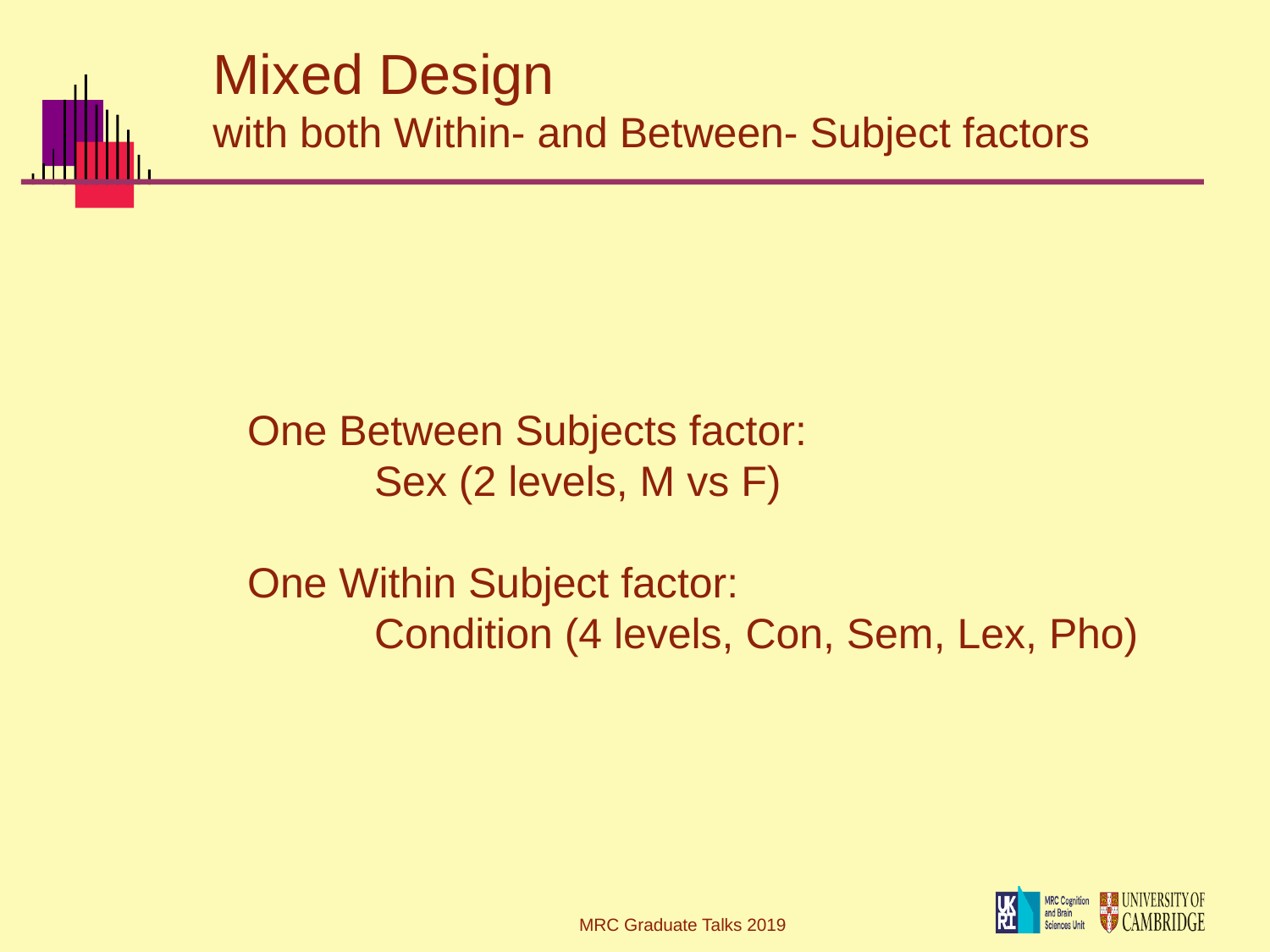

Mixed Design
with both Within- and Between- Subject factors
One Between Subjects factor:
	Sex (2 levels, M vs F)

One Within Subject factor:
	Condition (4 levels, Con, Sem, Lex, Pho)

MRC Graduate Talks 2019